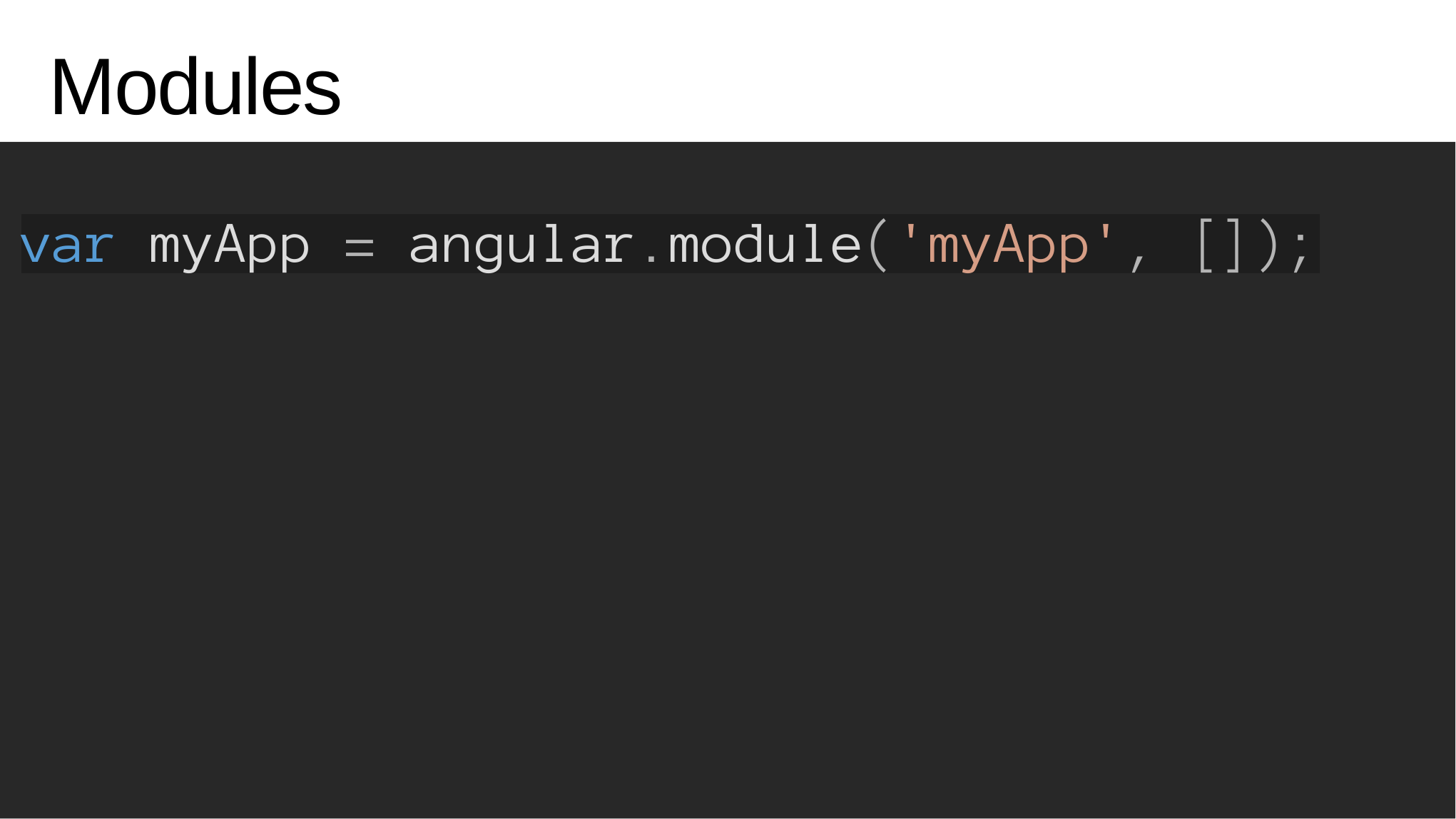

# Modules

var myApp = angular.module('myApp', []);